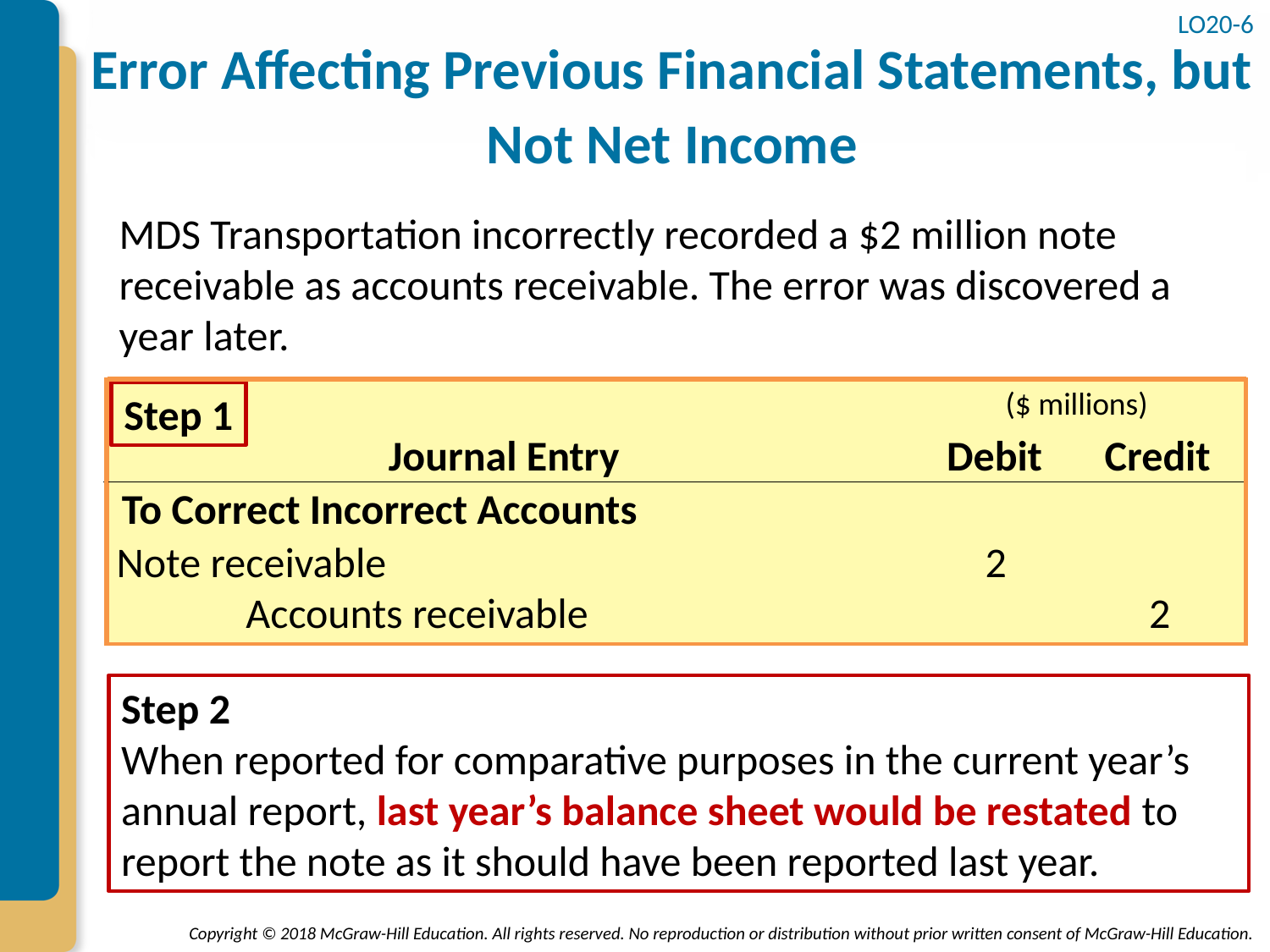

LO20-6
# Error Affecting Previous Financial Statements, but Not Net Income

MDS Transportation incorrectly recorded a $2 million note receivable as accounts receivable. The error was discovered a year later.

($ millions)

Step 1
Journal Entry
Debit
Credit
To Correct Incorrect Accounts
Note receivable
2
	Accounts receivable
2
Step 2
When reported for comparative purposes in the current year’s annual report, last year’s balance sheet would be restated to report the note as it should have been reported last year.